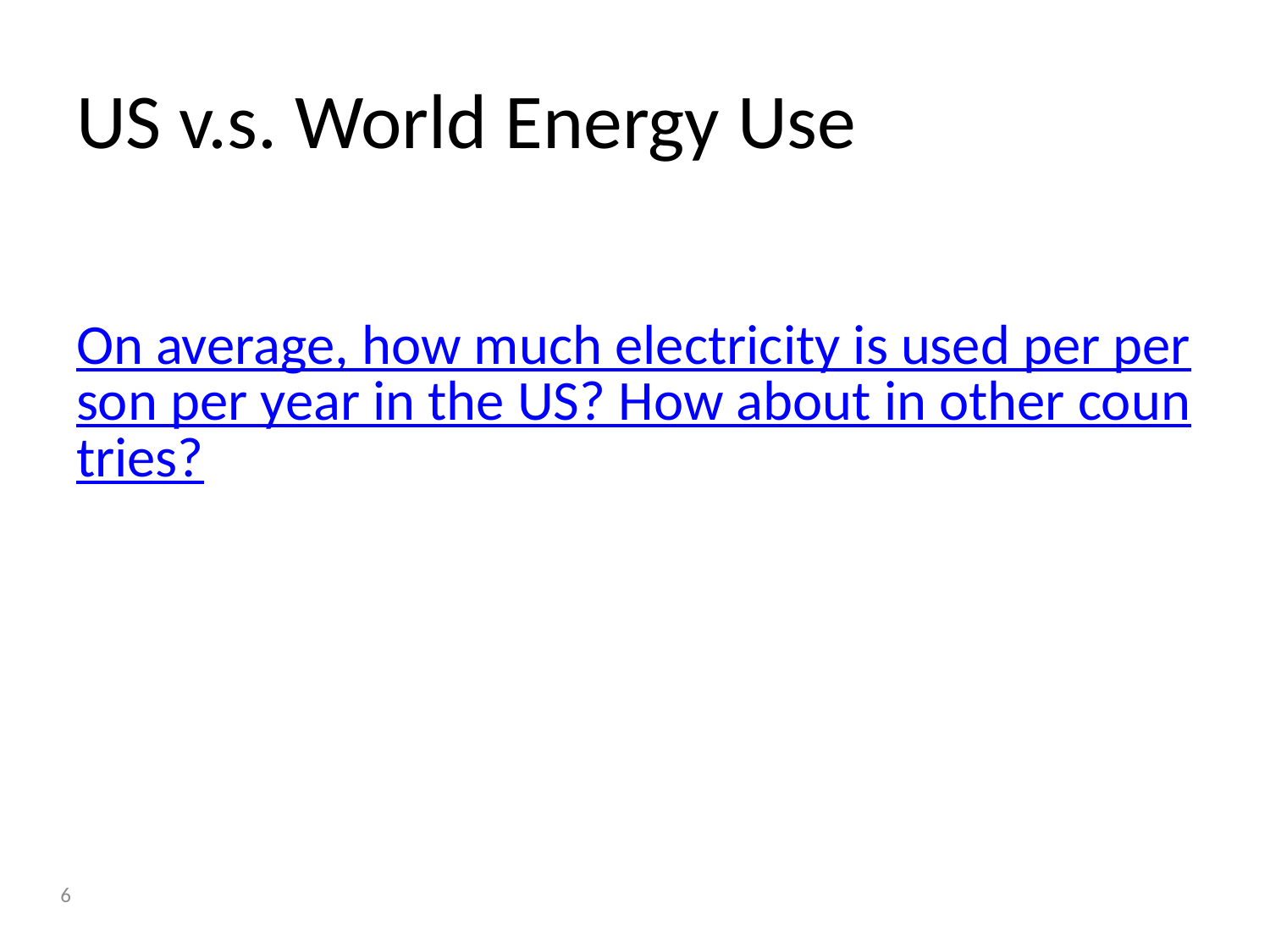

# US v.s. World Energy Use

On average, how much electricity is used per person per year in the US? How about in other countries?

6